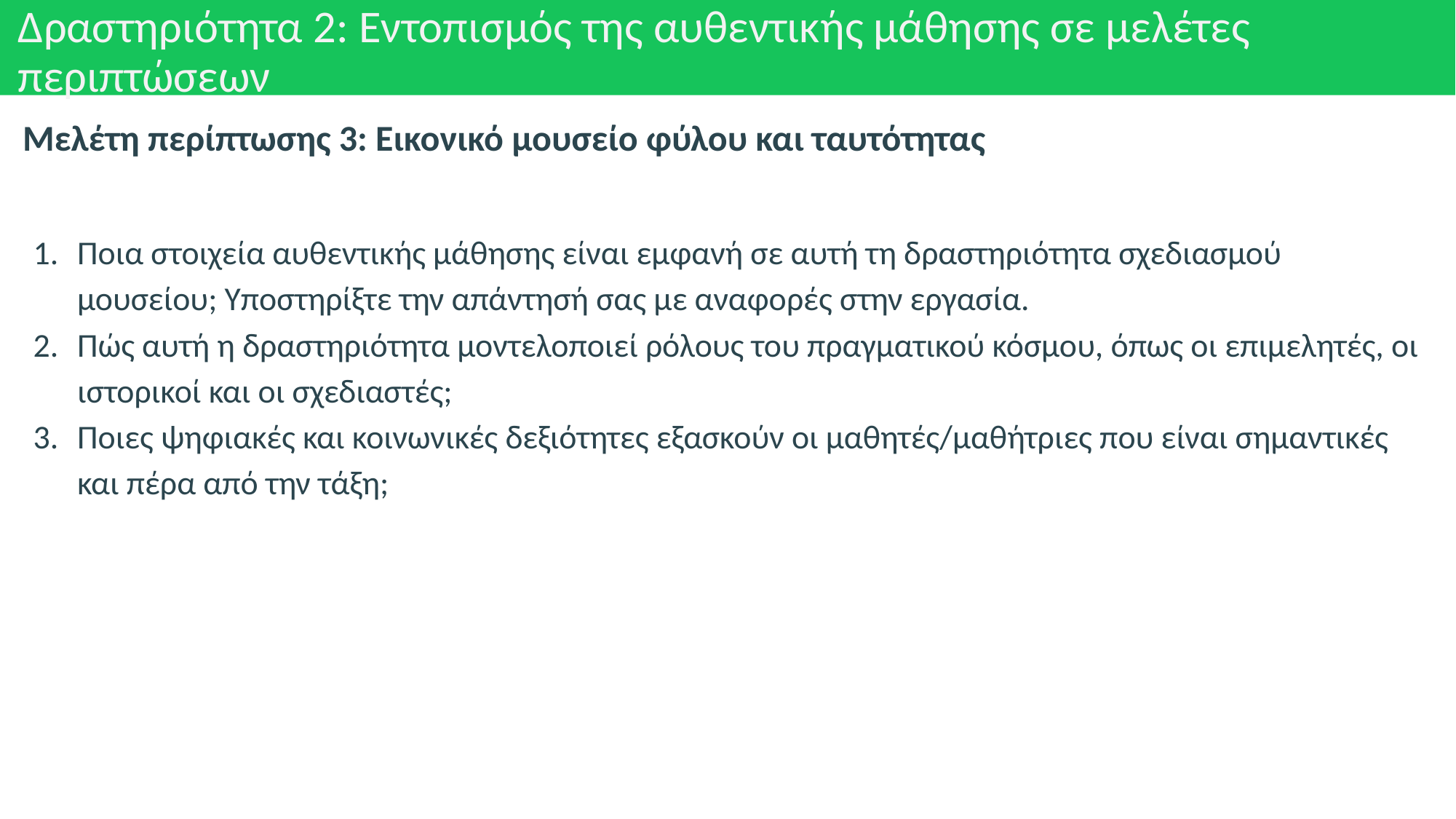

# Δραστηριότητα 2: Εντοπισμός της αυθεντικής μάθησης σε μελέτες περιπτώσεων
Μελέτη περίπτωσης 3: Εικονικό μουσείο φύλου και ταυτότητας

Ποια στοιχεία αυθεντικής μάθησης είναι εμφανή σε αυτή τη δραστηριότητα σχεδιασμού μουσείου; Υποστηρίξτε την απάντησή σας με αναφορές στην εργασία.
Πώς αυτή η δραστηριότητα μοντελοποιεί ρόλους του πραγματικού κόσμου, όπως οι επιμελητές, οι ιστορικοί και οι σχεδιαστές;
Ποιες ψηφιακές και κοινωνικές δεξιότητες εξασκούν οι μαθητές/μαθήτριες που είναι σημαντικές και πέρα από την τάξη;